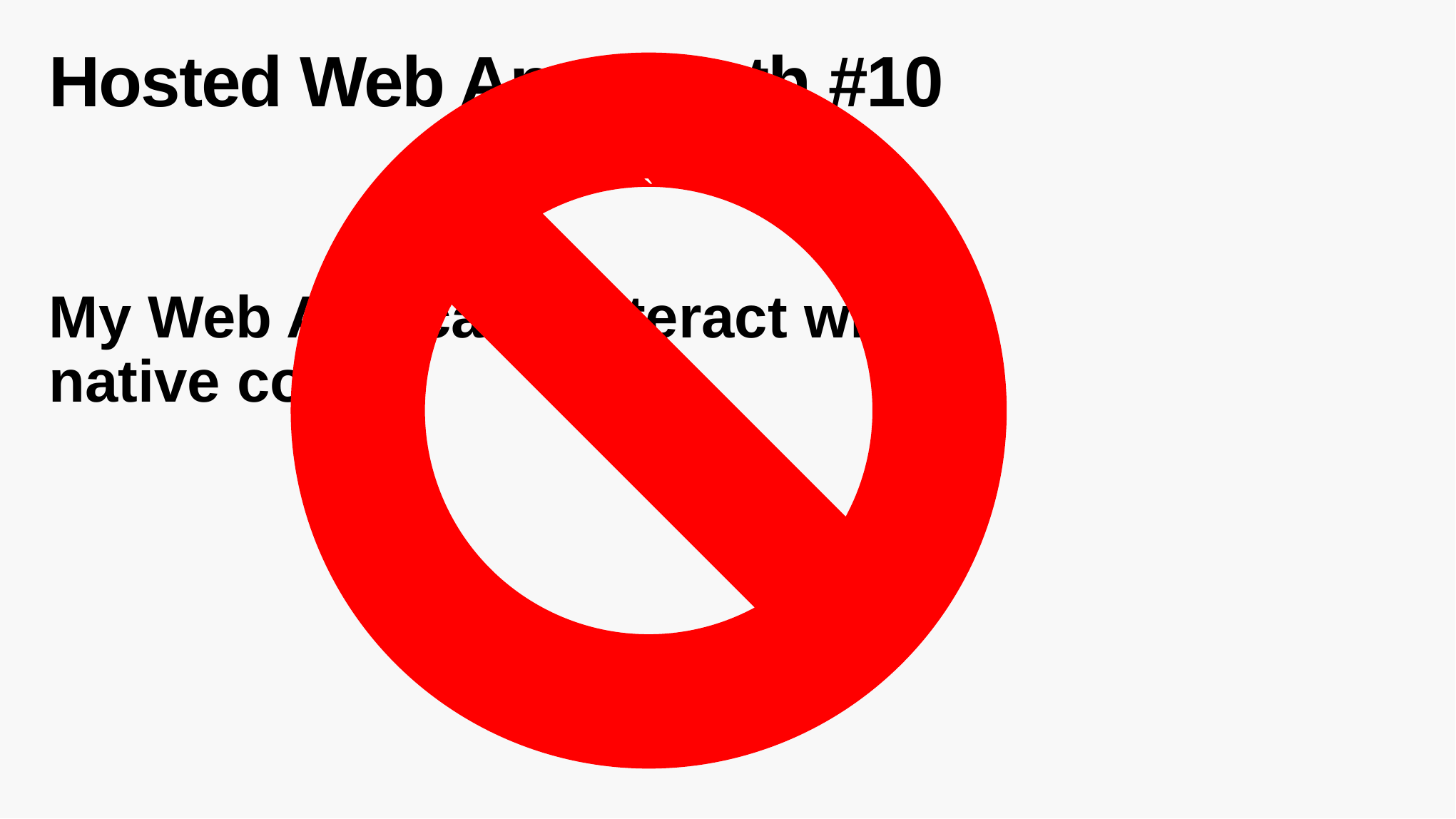

# Hosted Web Apps Myth #10
`
My Web App can’t interact with native code